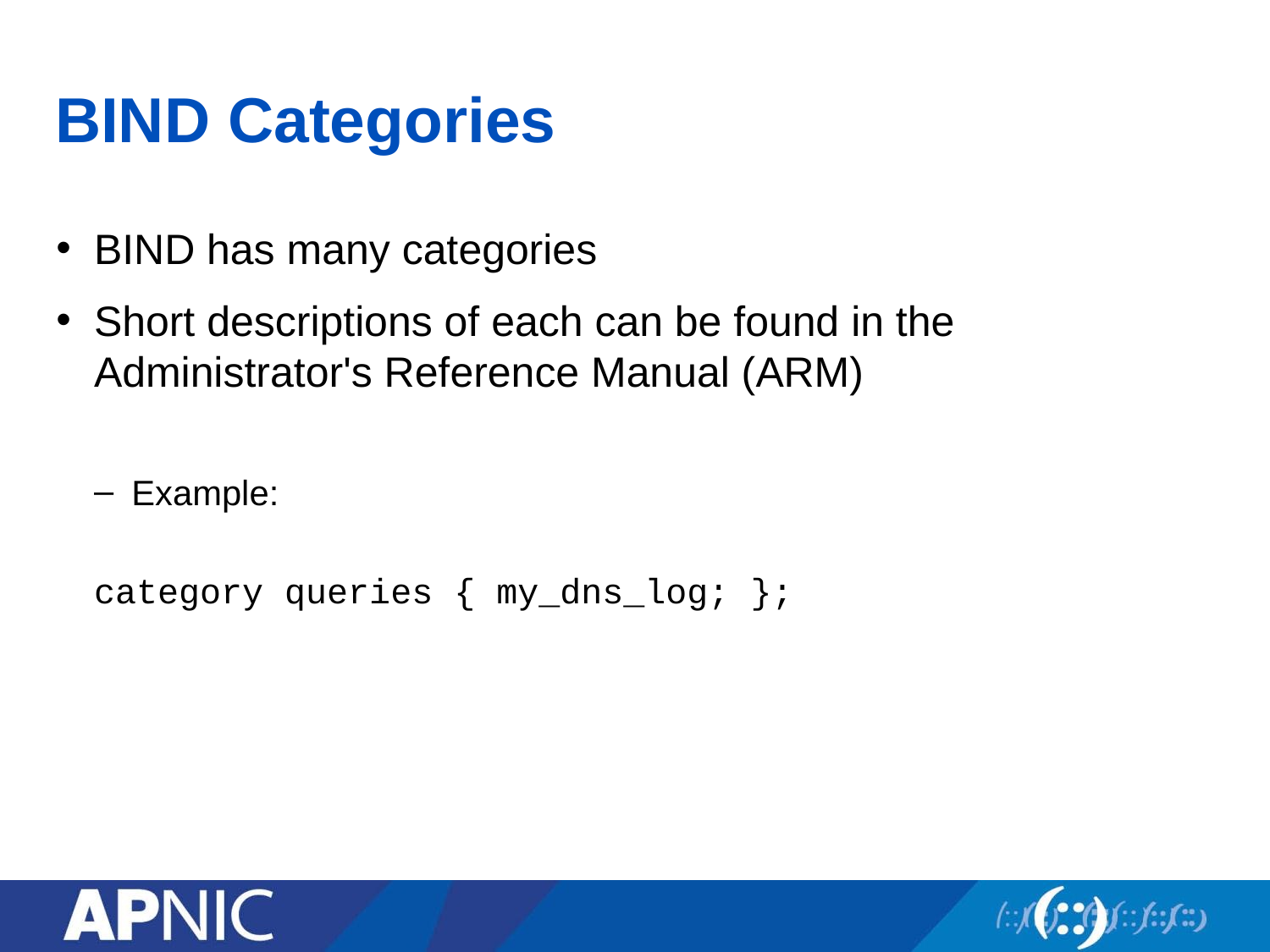

# BIND Categories
BIND has many categories
Short descriptions of each can be found in the Administrator's Reference Manual (ARM)

Example:

category queries { my_dns_log; };